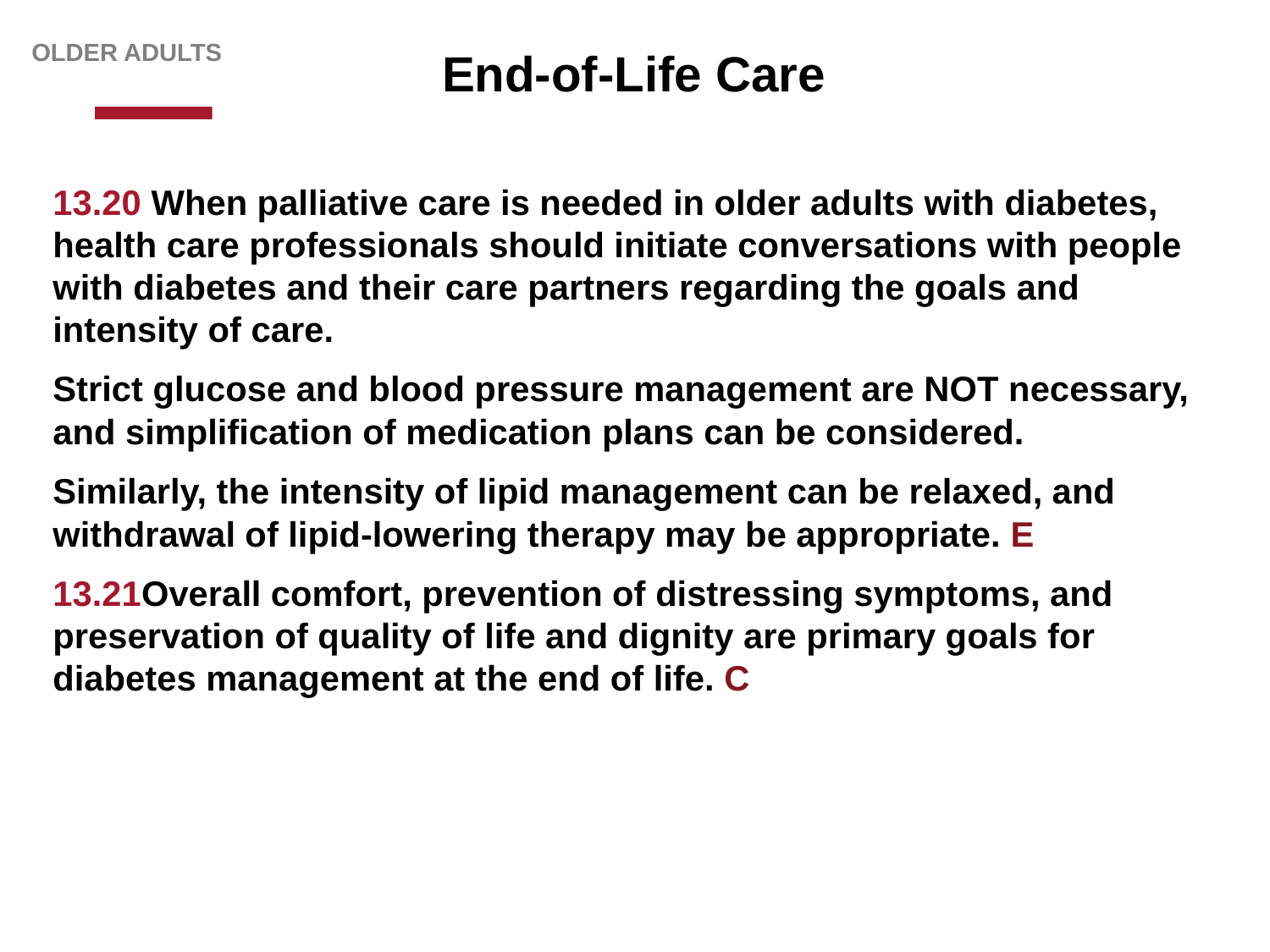

Older adults
# End-of-Life Care
13.20 When palliative care is needed in older adults with diabetes, health care professionals should initiate conversations with people with diabetes and their care partners regarding the goals and intensity of care.
Strict glucose and blood pressure management are NOT necessary, and simplification of medication plans can be considered.
Similarly, the intensity of lipid management can be relaxed, and withdrawal of lipid-lowering therapy may be appropriate. E
13.21Overall comfort, prevention of distressing symptoms, and preservation of quality of life and dignity are primary goals for diabetes management at the end of life. C